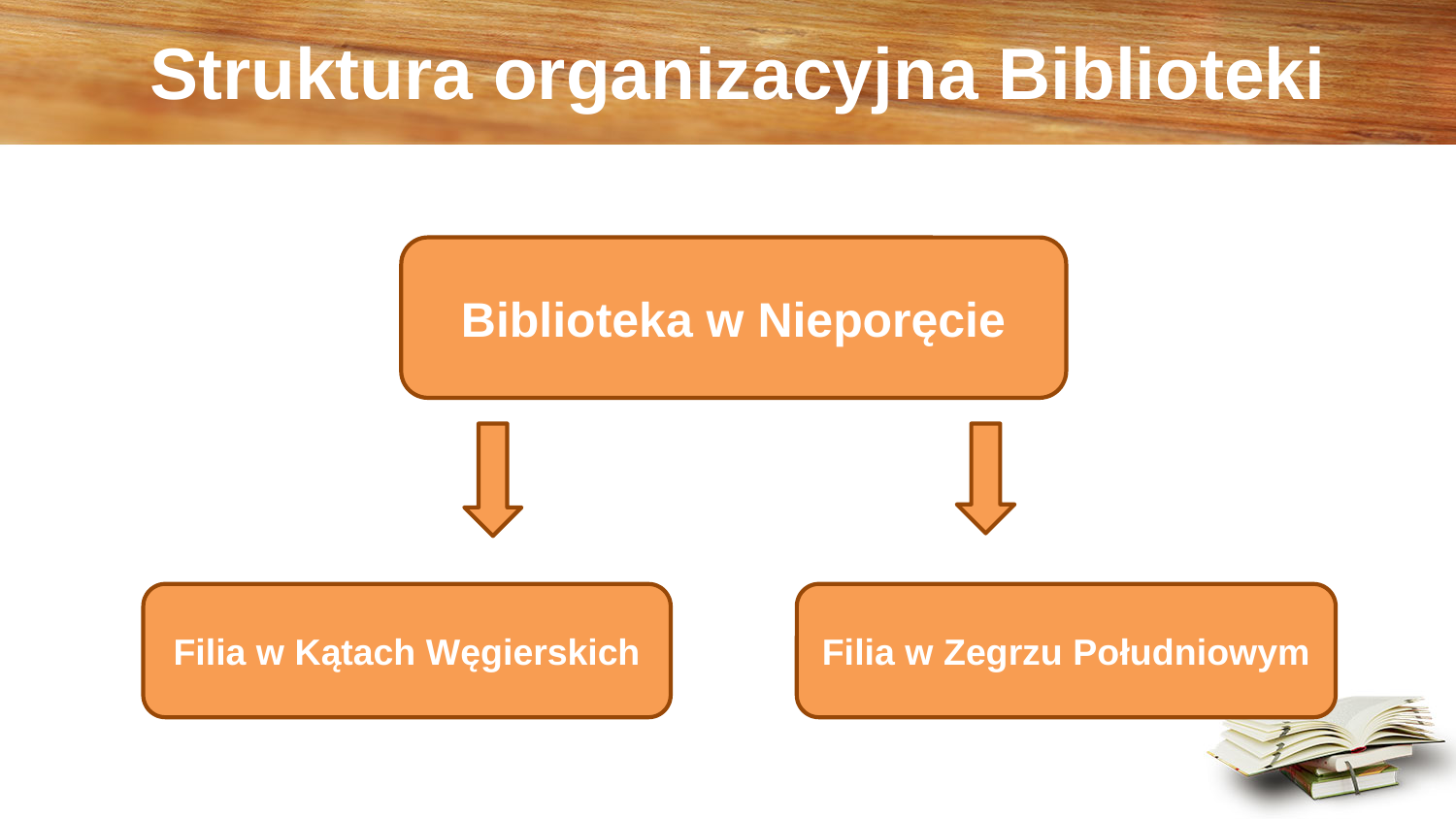

# Struktura organizacyjna Biblioteki
Biblioteka w Nieporęcie

Filia w Kątach Węgierskich
Filia w Zegrzu Południowym